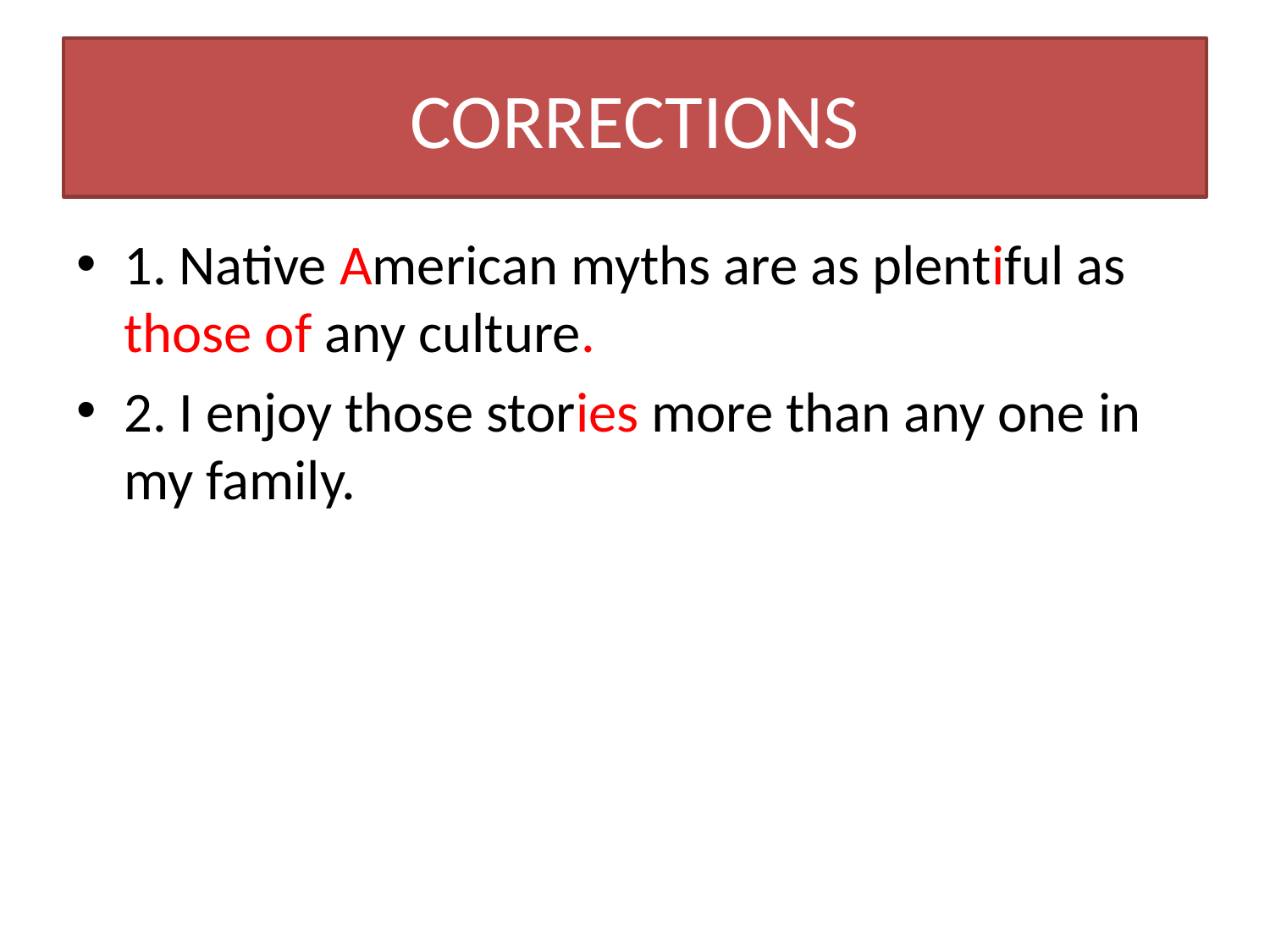

# CORRECTIONS
1. Native American myths are as plentiful as those of any culture.
2. I enjoy those stories more than any one in my family.